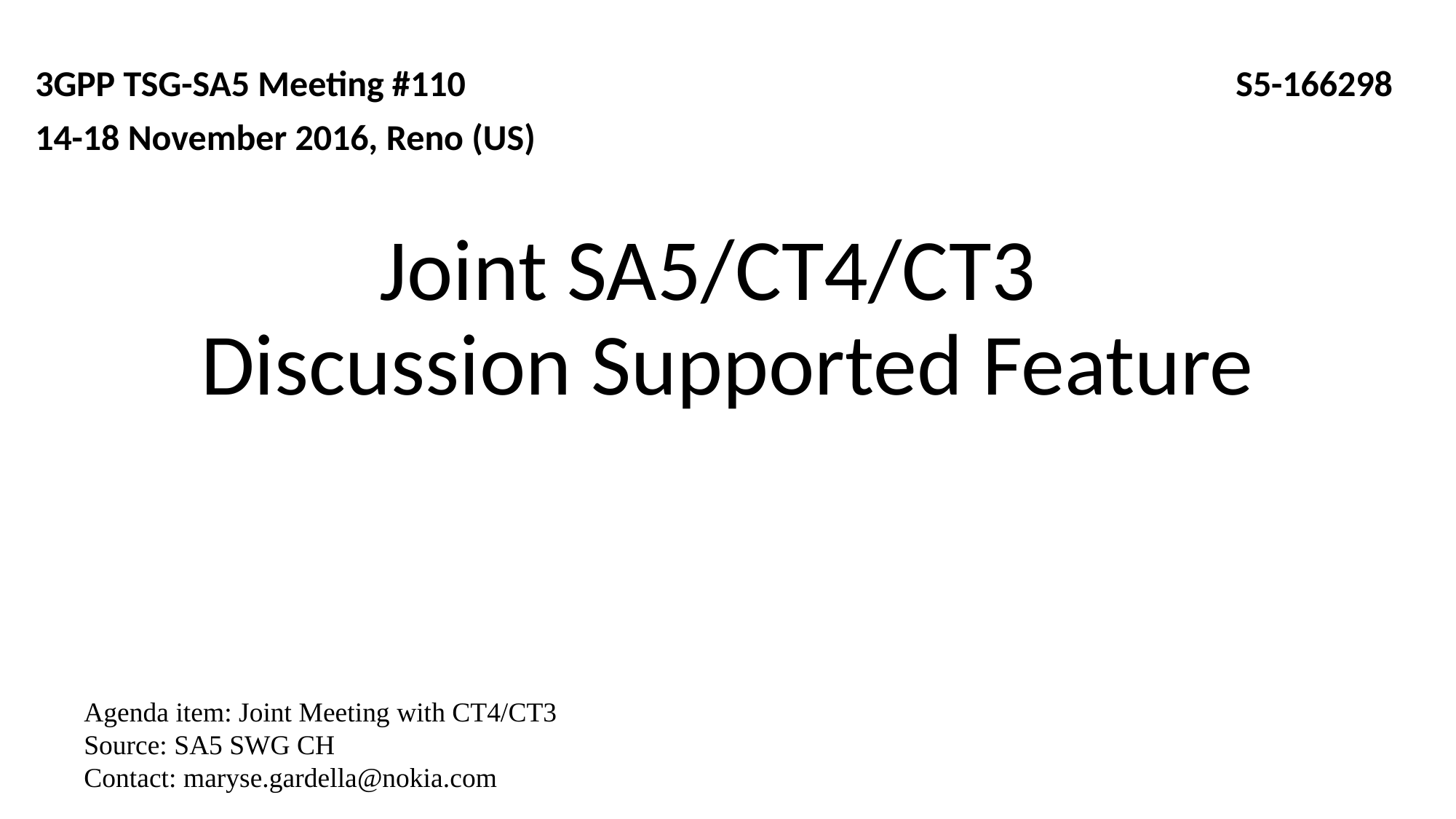

3GPP TSG-SA5 Meeting #110 							S5-166298
14-18 November 2016, Reno (US)
# Joint SA5/CT4/CT3 Discussion Supported Feature
Agenda item: Joint Meeting with CT4/CT3
Source: SA5 SWG CH
Contact: maryse.gardella@nokia.com